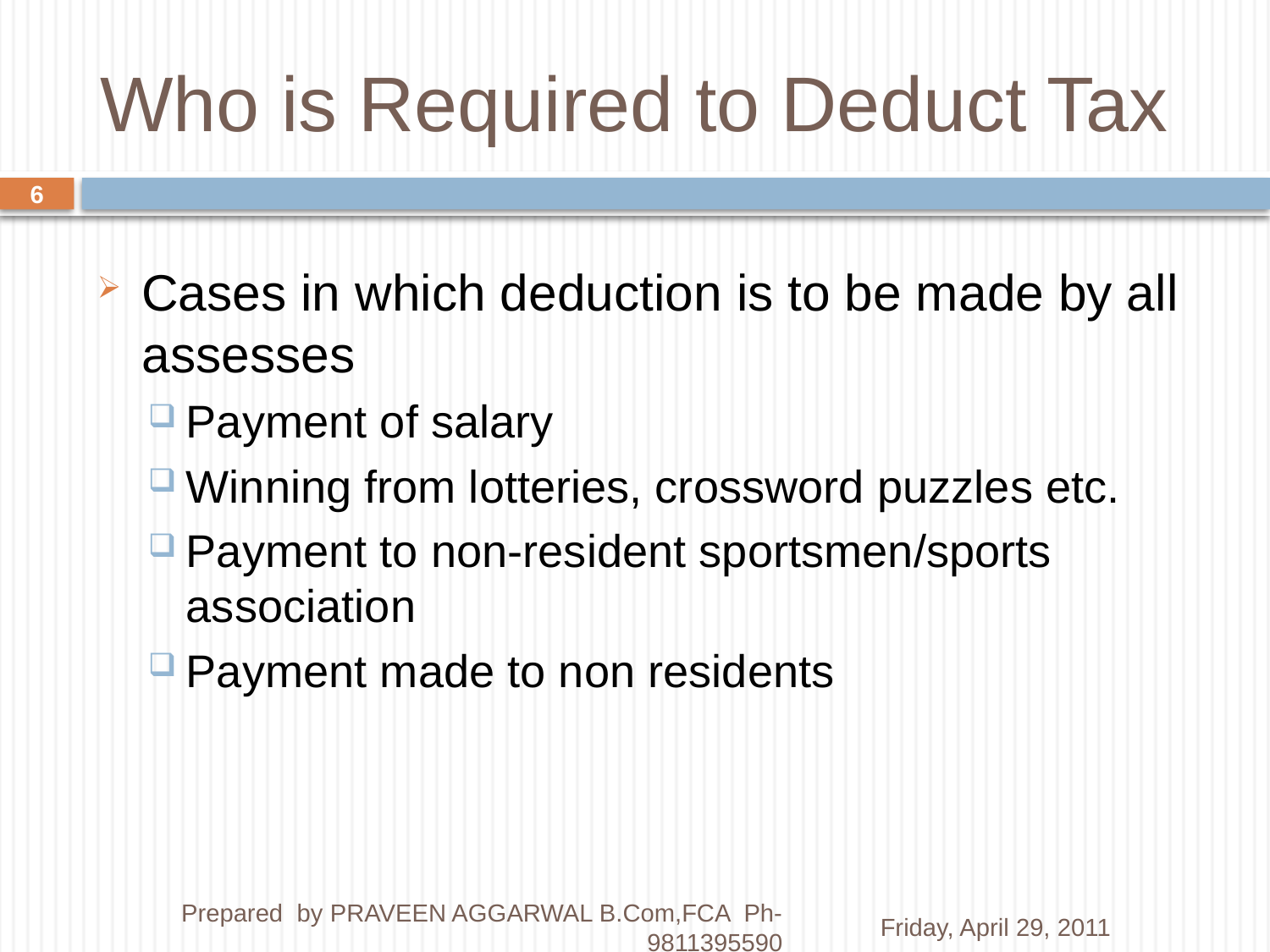

# Who is Required to Deduct Tax
6
Cases in which deduction is to be made by all assesses
Payment of salary
Winning from lotteries, crossword puzzles etc.
Payment to non-resident sportsmen/sports association
Payment made to non residents
Prepared  by PRAVEEN AGGARWAL B.Com,FCA  Ph-9811395590
Friday, April 29, 2011